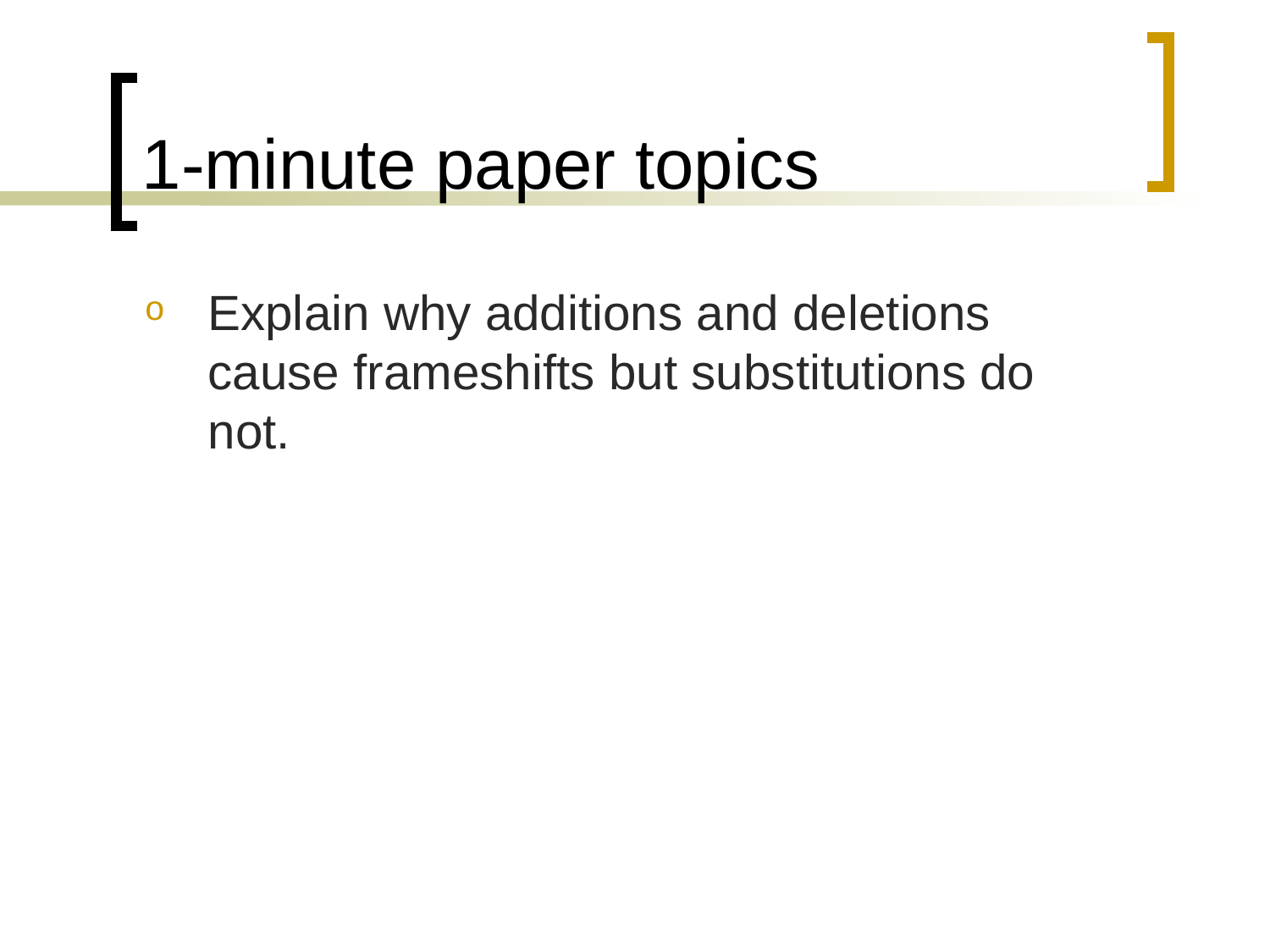

# 1-minute paper topics
Explain why additions and deletions cause frameshifts but substitutions do not.